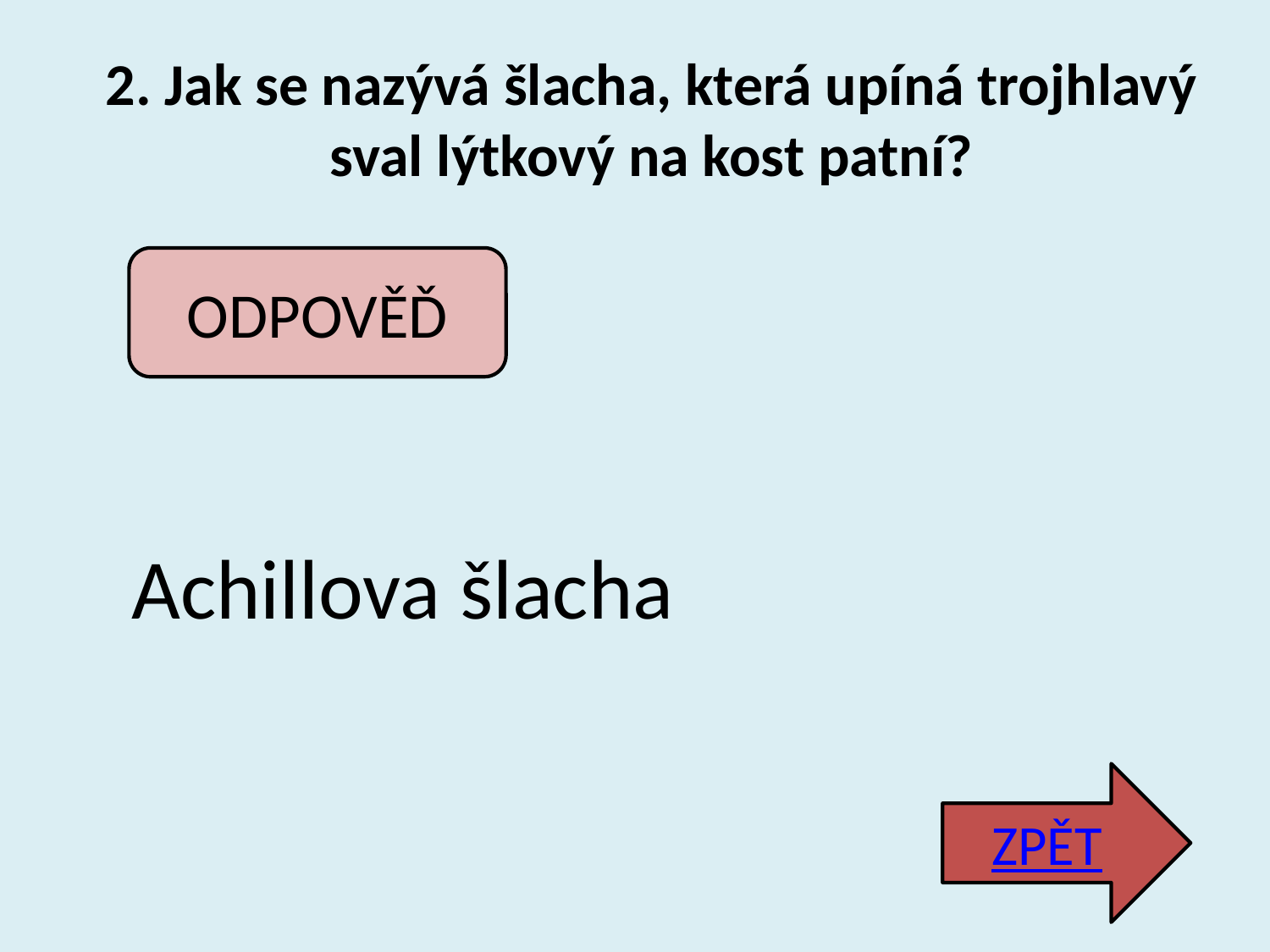

# 2. Jak se nazývá šlacha, která upíná trojhlavý sval lýtkový na kost patní?

ODPOVĚĎ

Achillova šlacha
ZPĚT